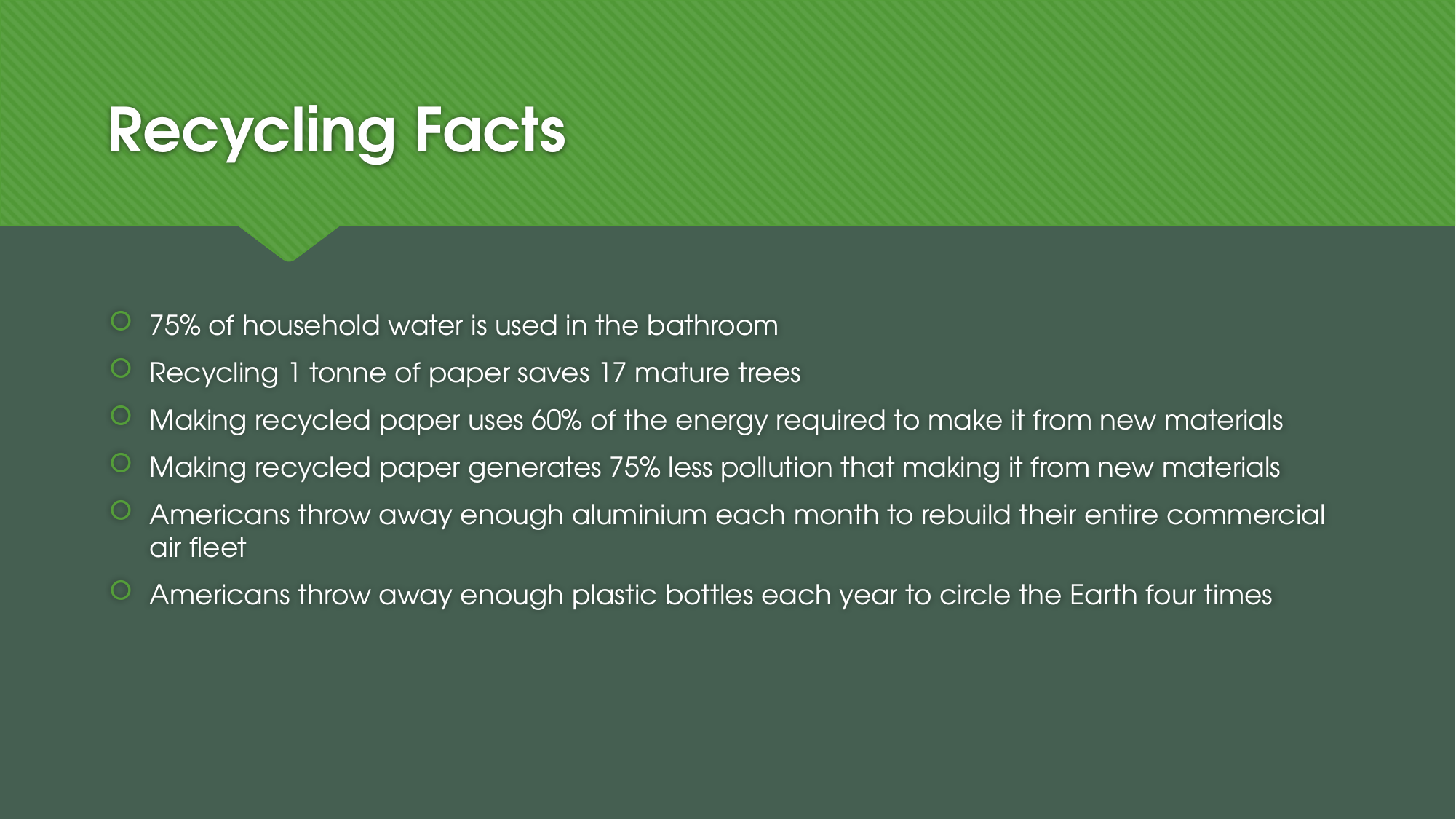

# Recycling Facts
75% of household water is used in the bathroom
Recycling 1 tonne of paper saves 17 mature trees
Making recycled paper uses 60% of the energy required to make it from new materials
Making recycled paper generates 75% less pollution that making it from new materials
Americans throw away enough aluminium each month to rebuild their entire commercial air fleet
Americans throw away enough plastic bottles each year to circle the Earth four times